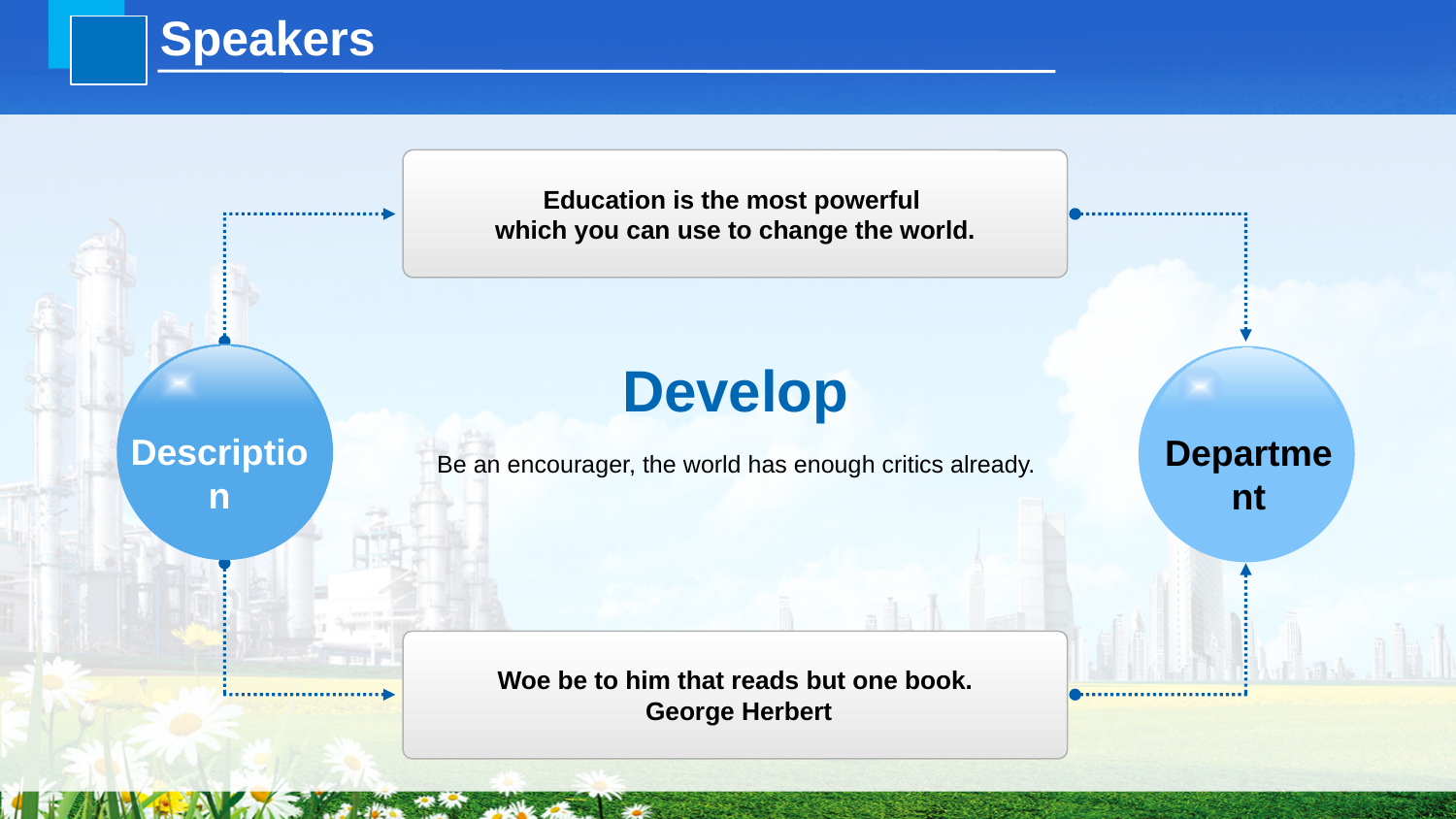

Speakers
Education is the most powerful
which you can use to change the world.

Description

Department
Develop
Be an encourager, the world has enough critics already.

Woe be to him that reads but one book.
 George Herbert